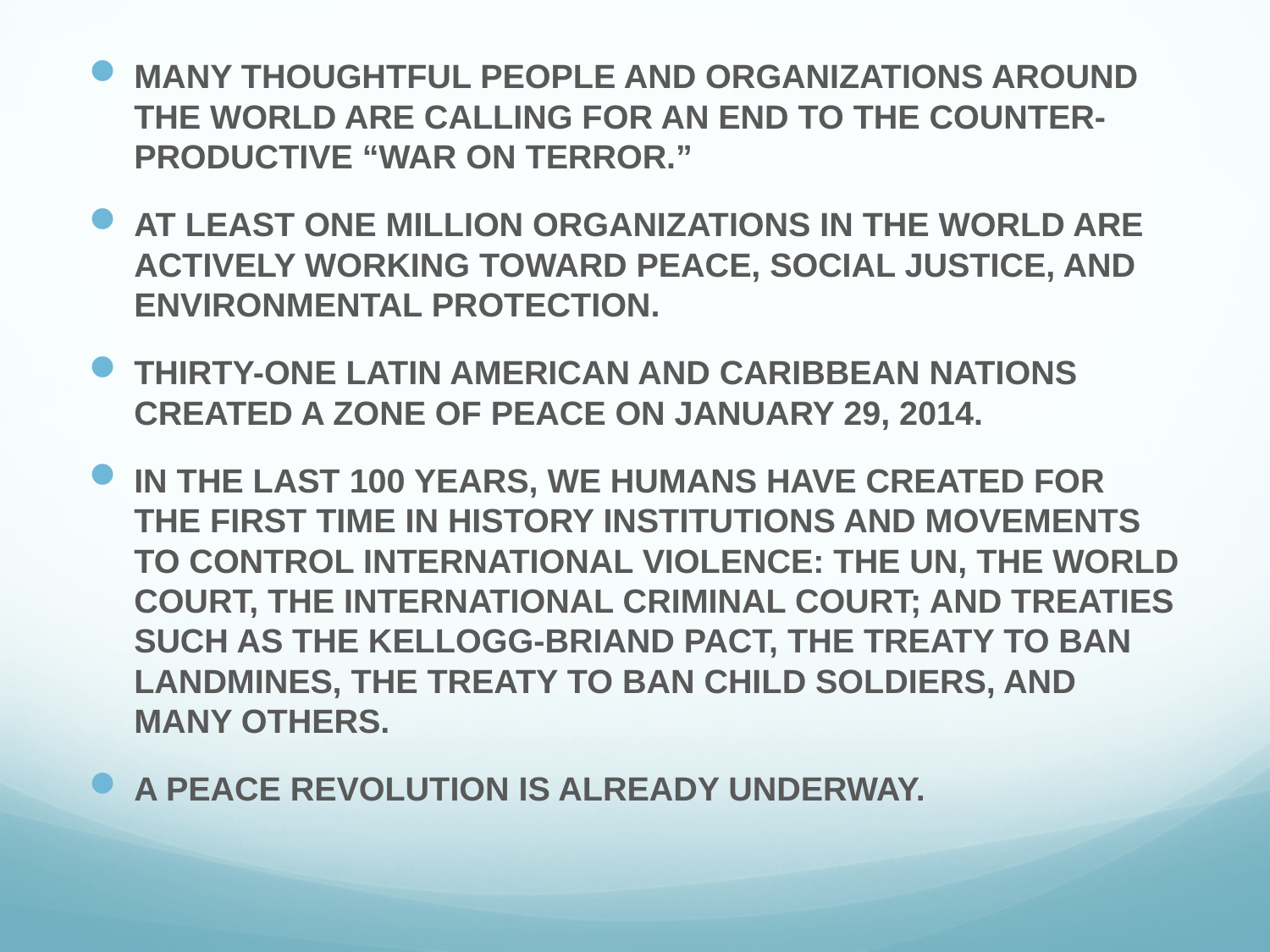

MANY THOUGHTFUL PEOPLE AND ORGANIZATIONS AROUND THE WORLD ARE CALLING FOR AN END TO THE COUNTER-PRODUCTIVE “WAR ON TERROR.”
AT LEAST ONE MILLION ORGANIZATIONS IN THE WORLD ARE ACTIVELY WORKING TOWARD PEACE, SOCIAL JUSTICE, AND ENVIRONMENTAL PROTECTION.
THIRTY-ONE LATIN AMERICAN AND CARIBBEAN NATIONS CREATED A ZONE OF PEACE ON JANUARY 29, 2014.
IN THE LAST 100 YEARS, WE HUMANS HAVE CREATED FOR THE FIRST TIME IN HISTORY INSTITUTIONS AND MOVEMENTS TO CONTROL INTERNATIONAL VIOLENCE: THE UN, THE WORLD COURT, THE INTERNATIONAL CRIMINAL COURT; AND TREATIES SUCH AS THE KELLOGG-BRIAND PACT, THE TREATY TO BAN LANDMINES, THE TREATY TO BAN CHILD SOLDIERS, AND MANY OTHERS.
A PEACE REVOLUTION IS ALREADY UNDERWAY.